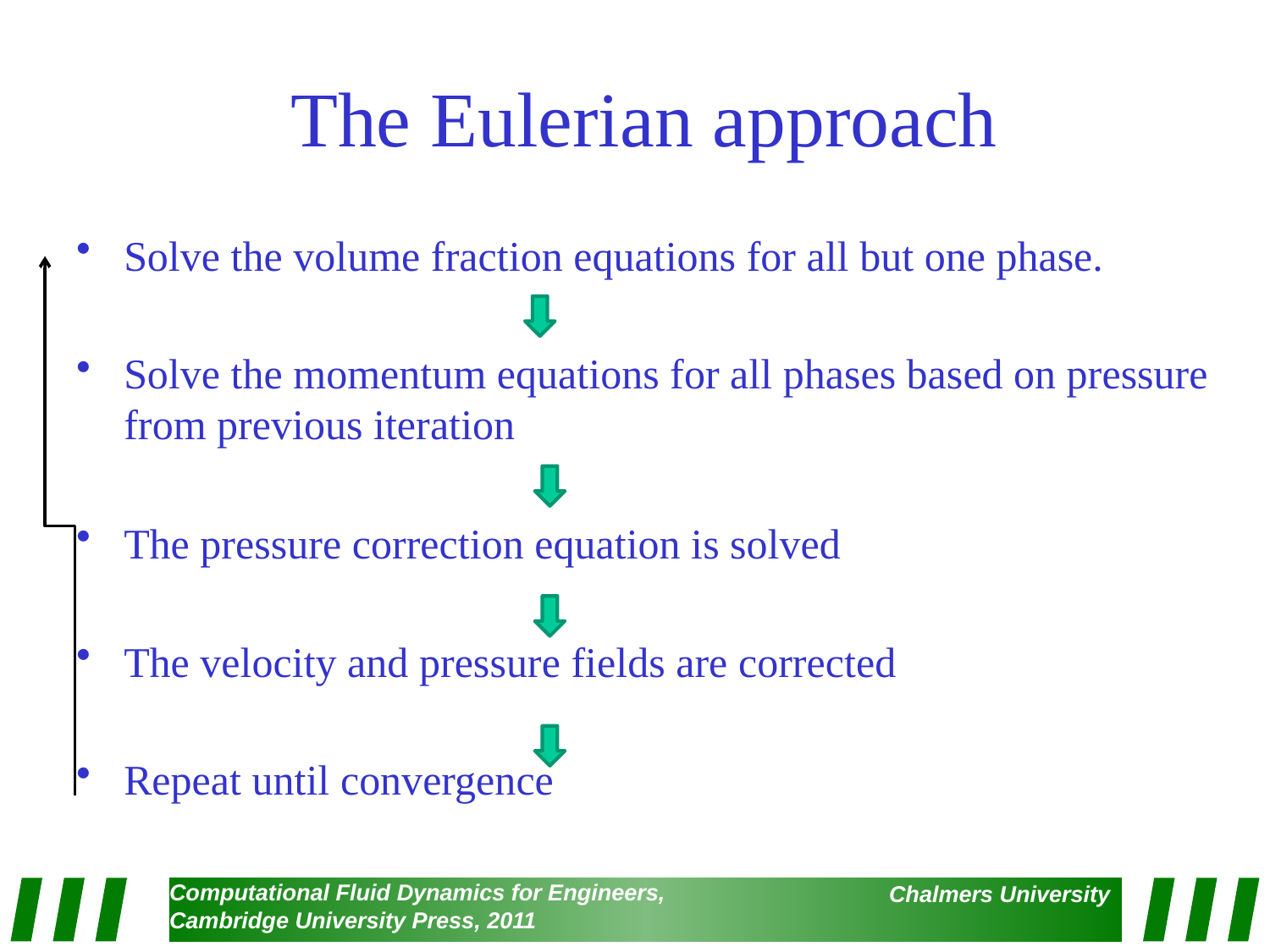

# The Eulerian approach
Solve the volume fraction equations for all but one phase.

Solve the momentum equations for all phases based on pressure from previous iteration

The pressure correction equation is solved

The velocity and pressure fields are corrected

Repeat until convergence